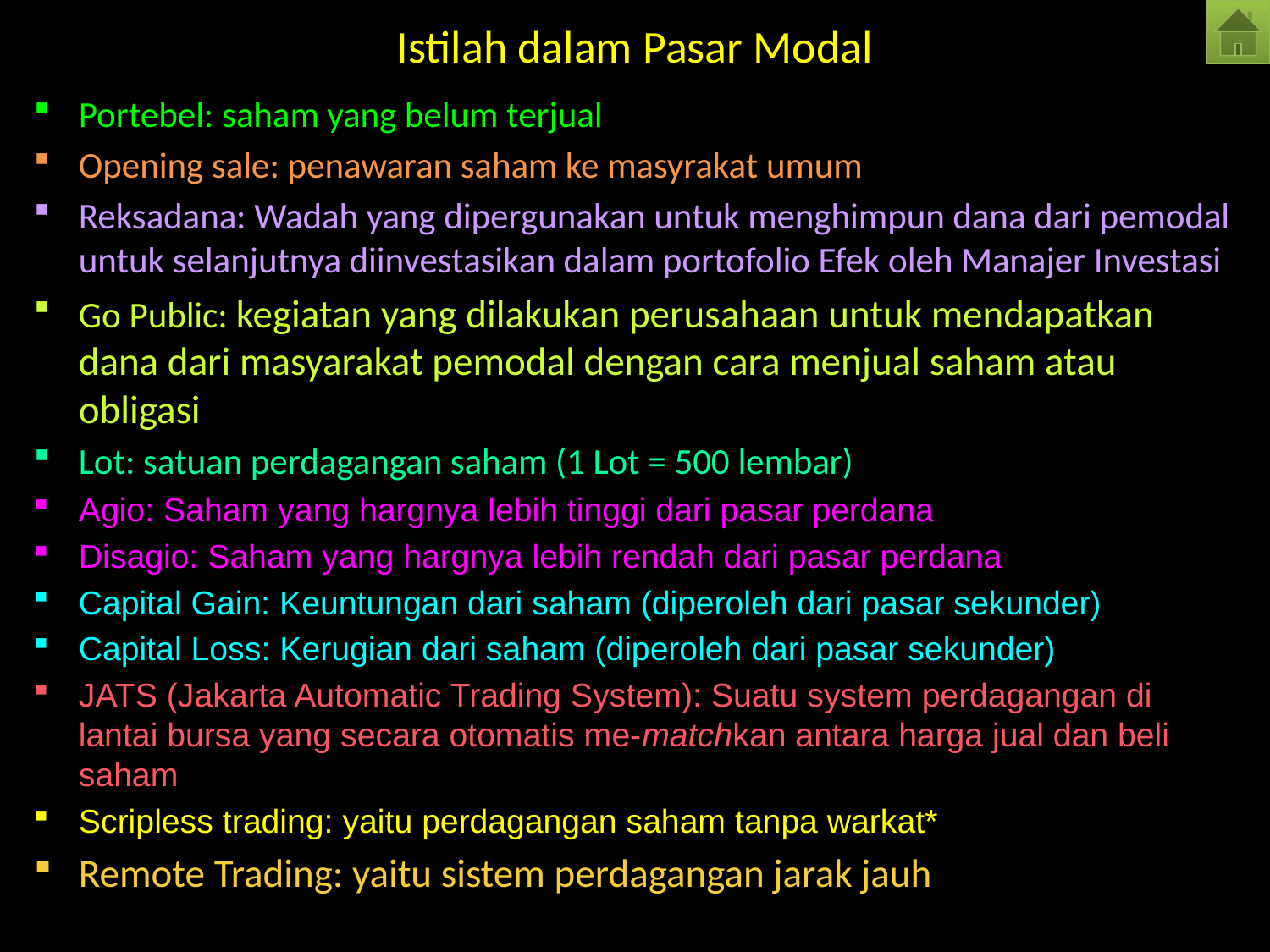

# Istilah dalam Pasar Modal
Portebel: saham yang belum terjual
Opening sale: penawaran saham ke masyrakat umum
Reksadana: Wadah yang dipergunakan untuk menghimpun dana dari pemodal untuk selanjutnya diinvestasikan dalam portofolio Efek oleh Manajer Investasi
Go Public: kegiatan yang dilakukan perusahaan untuk mendapatkan dana dari masyarakat pemodal dengan cara menjual saham atau obligasi
Lot: satuan perdagangan saham (1 Lot = 500 lembar)
Agio: Saham yang hargnya lebih tinggi dari pasar perdana
Disagio: Saham yang hargnya lebih rendah dari pasar perdana
Capital Gain: Keuntungan dari saham (diperoleh dari pasar sekunder)
Capital Loss: Kerugian dari saham (diperoleh dari pasar sekunder)
JATS (Jakarta Automatic Trading System): Suatu system perdagangan di lantai bursa yang secara otomatis me-matchkan antara harga jual dan beli saham
Scripless trading: yaitu perdagangan saham tanpa warkat*
Remote Trading: yaitu sistem perdagangan jarak jauh